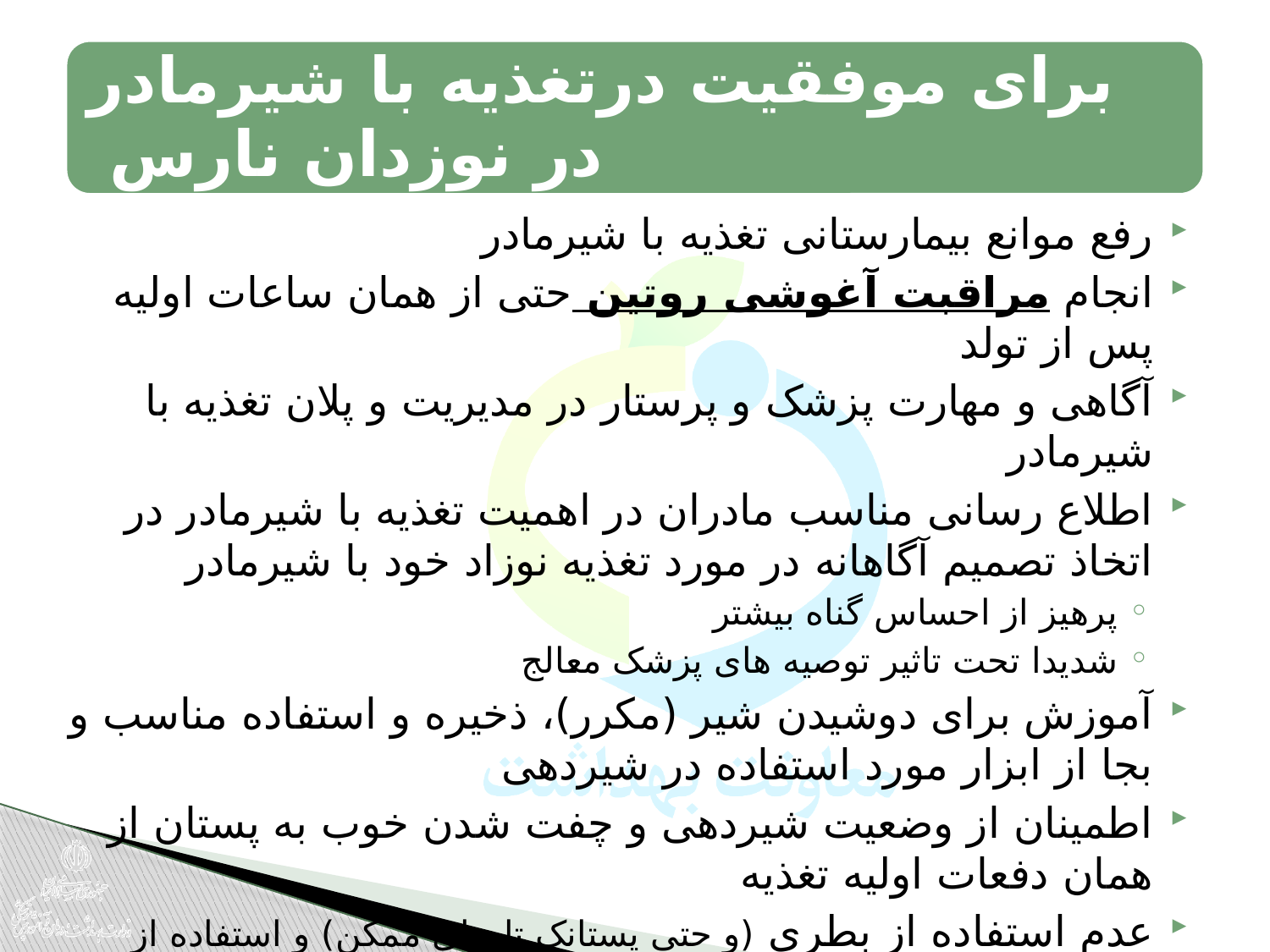

برای موفقیت درتغذیه با شیرمادر در نوزدان نارس
رفع موانع بیمارستانی تغذيه با شيرمادر
انجام مراقبت آغوشی روتین حتی از همان ساعات اولیه پس از تولد
آگاهی و مهارت پزشک و پرستار در مدیریت و پلان تغذیه با شیرمادر
اطلاع رسانی مناسب مادران در اهميت تغذيه با شيرمادر در اتخاذ تصميم آگاهانه در مورد تغذيه نوزاد خود با شیرمادر
پرهیز از احساس گناه بیشتر
شدیدا تحت تاثیر توصیه های پزشک معالج
آموزش برای دوشيدن شير (مکرر)، ذخیره و استفاده مناسب و بجا از ابزار مورد استفاده در شیردهی
اطمینان از وضعیت شیردهی و چفت شدن خوب به پستان از همان دفعات اولیه تغذيه
عدم استفاده از بطری (و حتی پستانک تا جای ممکن) و استفاده از روشهای جایگزین مناسب